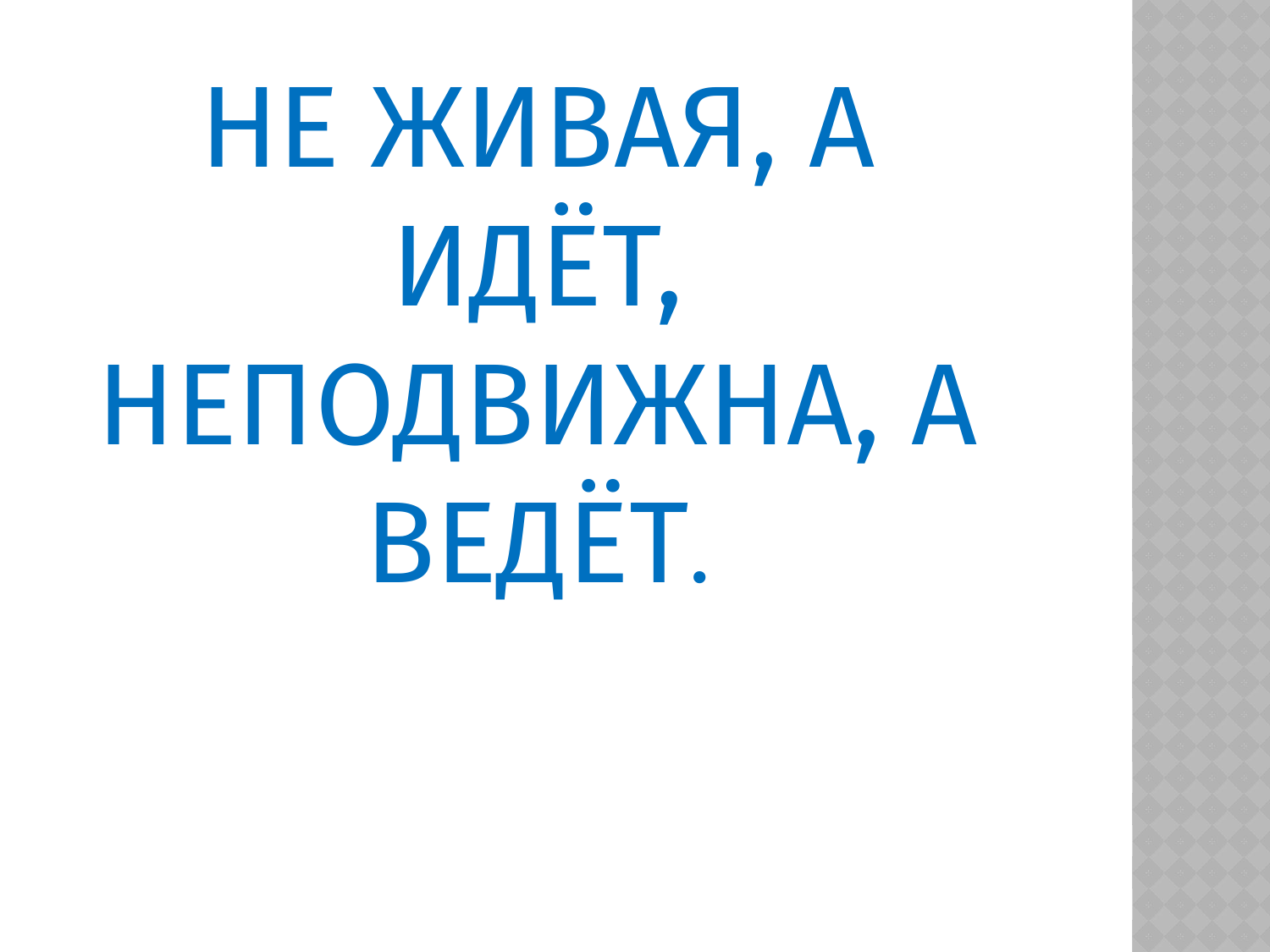

# Не живая, а идёт, неподвижна, а ведёт.